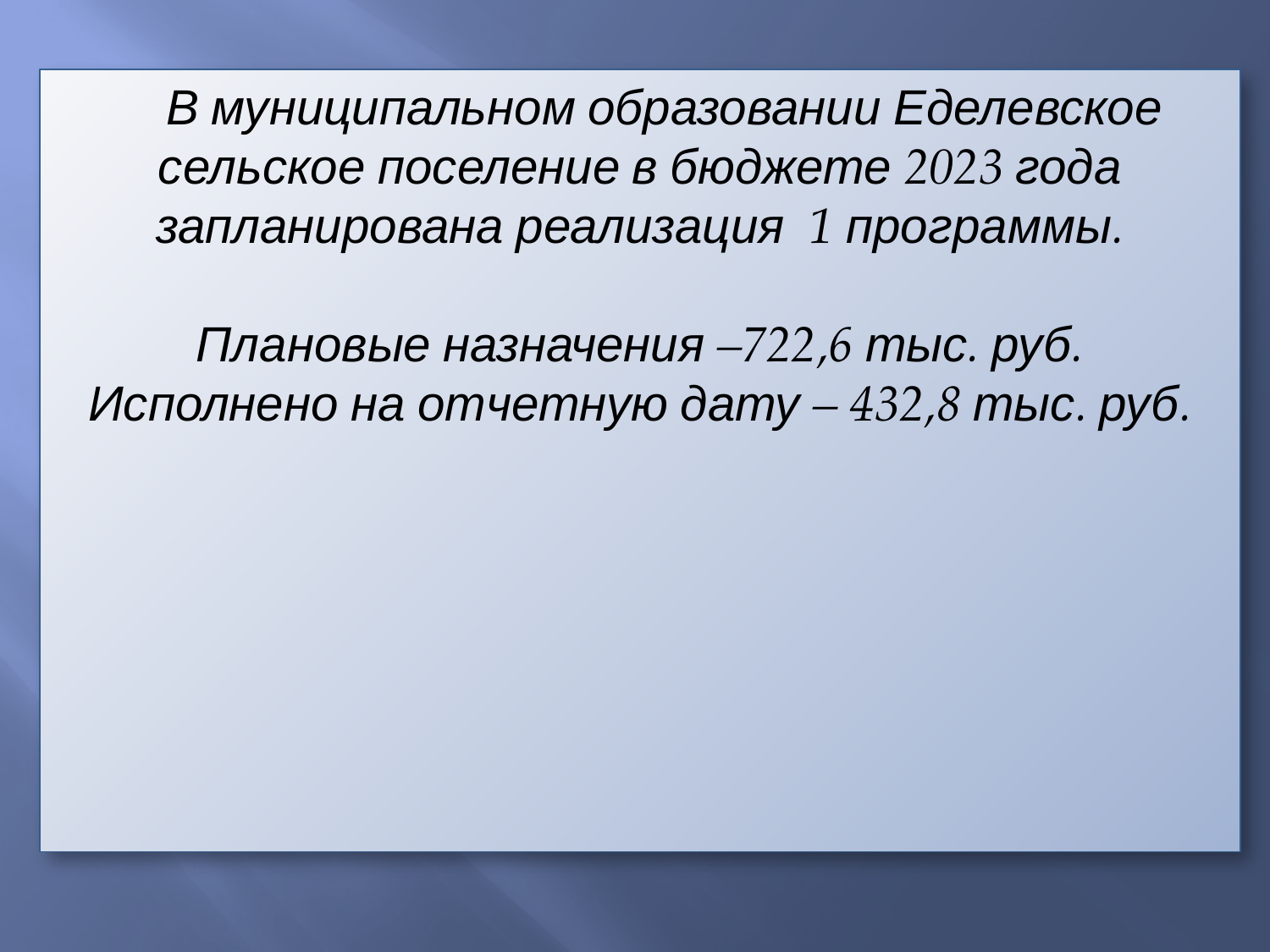

В муниципальном образовании Еделевское сельское поселение в бюджете 2023 года запланирована реализация  1 программы.

Плановые назначения –722,6 тыс. руб.
Исполнено на отчетную дату – 432,8 тыс. руб.